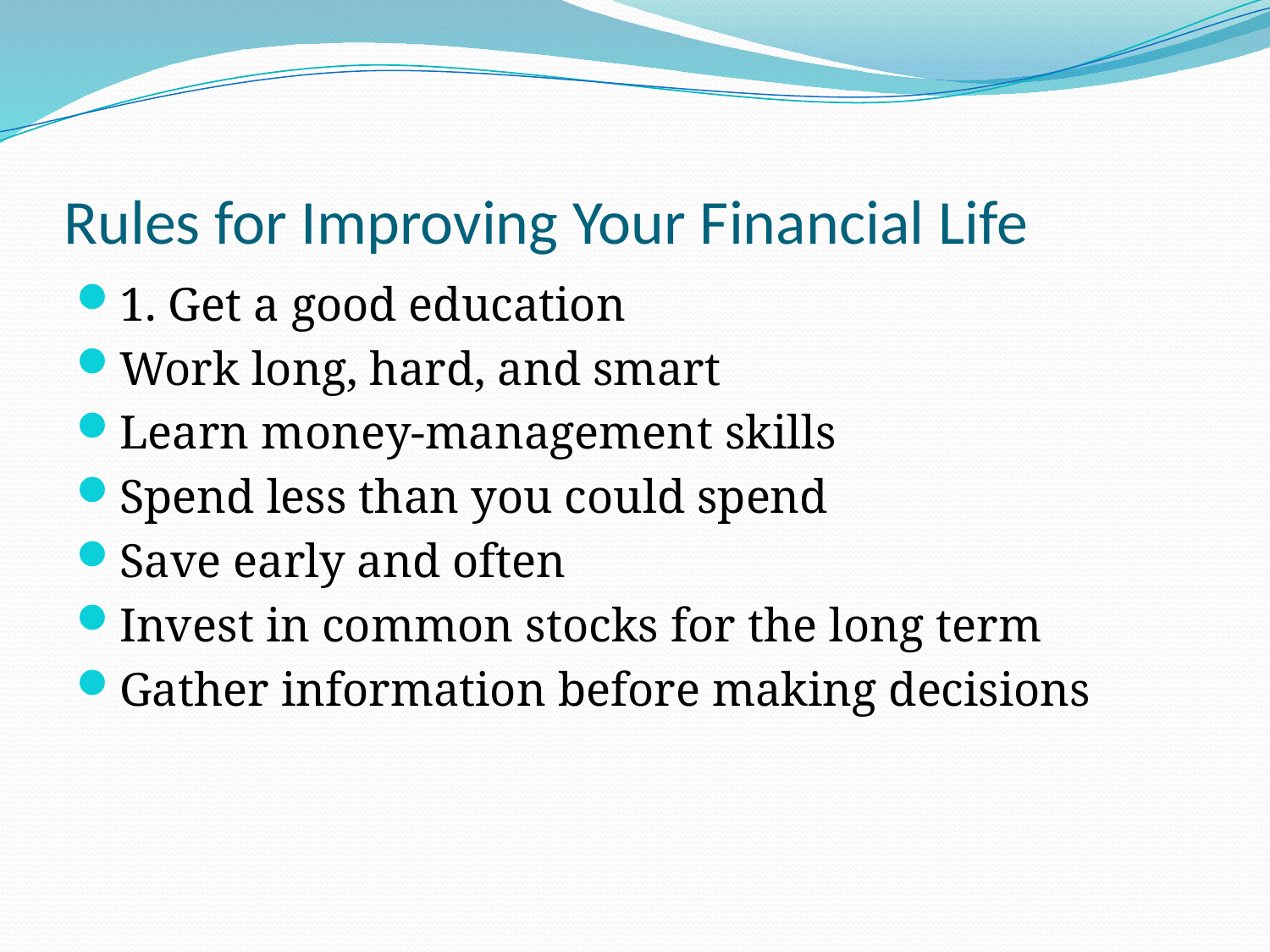

# Rules for Improving Your Financial Life
1. Get a good education
Work long, hard, and smart
Learn money-management skills
Spend less than you could spend
Save early and often
Invest in common stocks for the long term
Gather information before making decisions